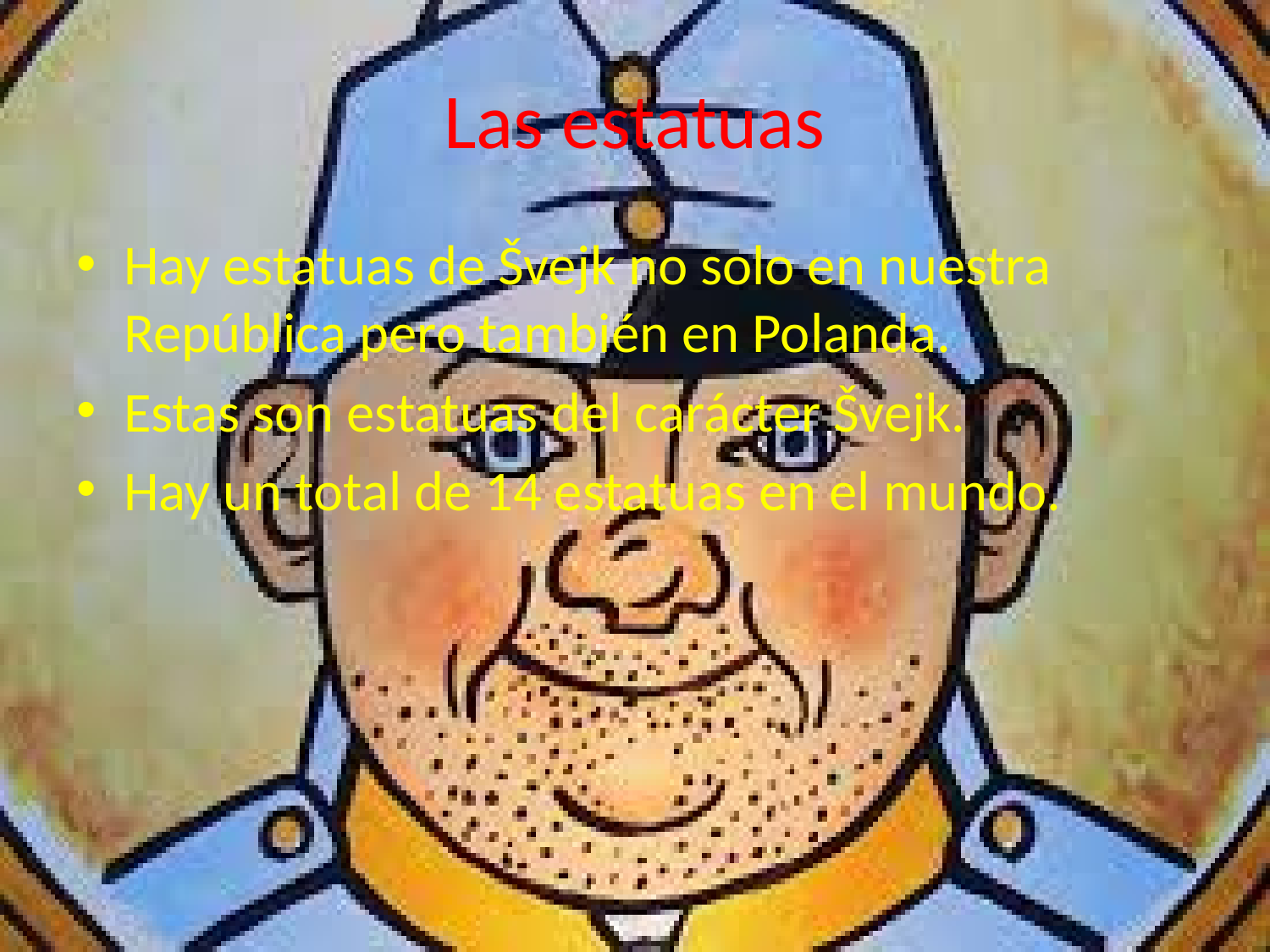

# Las estatuas
Hay estatuas de Švejk no solo en nuestra República pero también en Polanda.
Estas son estatuas del carácter Švejk.
Hay un total de 14 estatuas en el mundo.